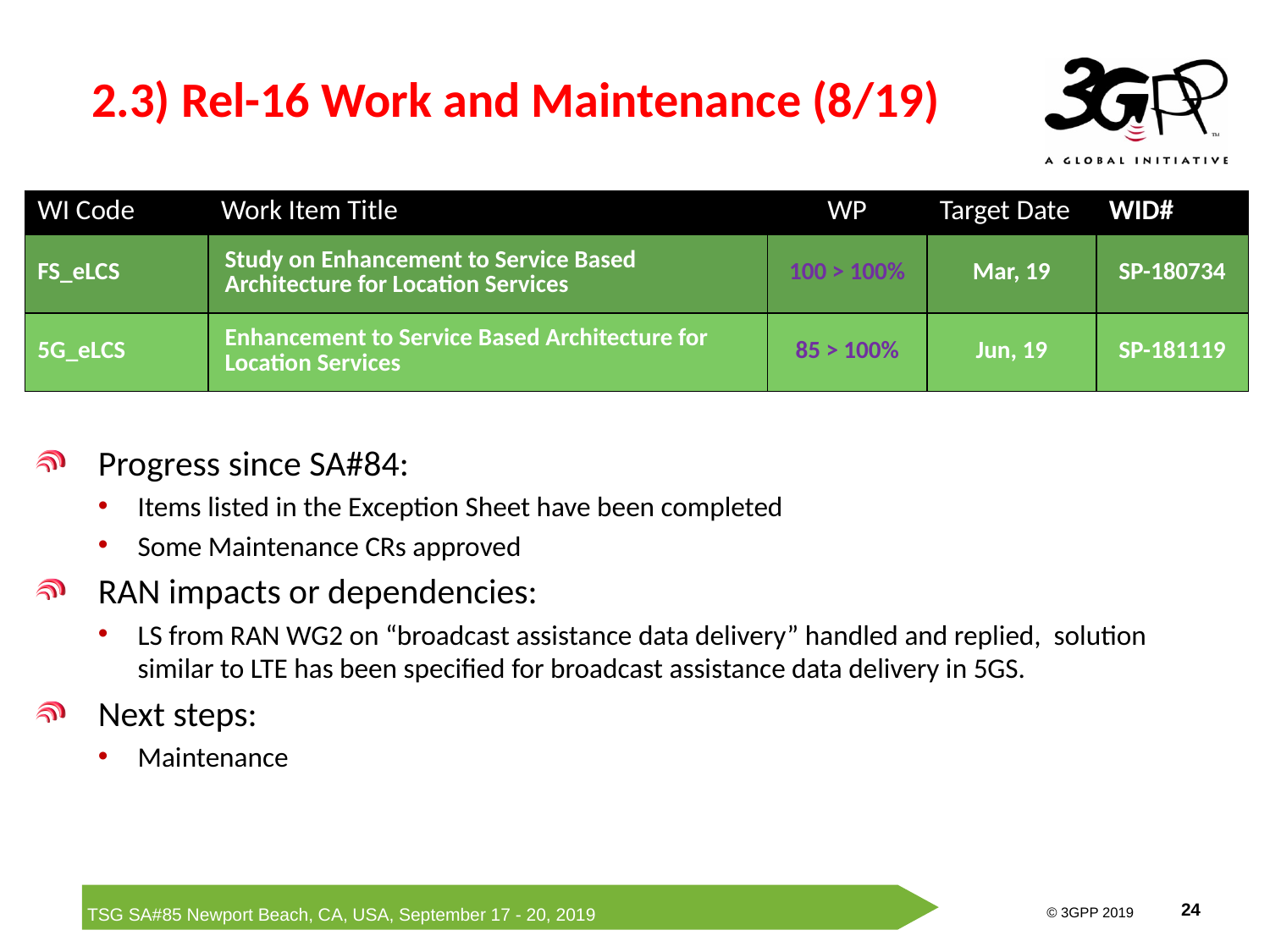

# 2.3) Rel-16 Work and Maintenance (8/19)
| WI Code | Work Item Title | WP | Target Date | WID# |
| --- | --- | --- | --- | --- |
| FS\_eLCS | Study on Enhancement to Service Based Architecture for Location Services | 100 > 100% | Mar, 19 | SP-180734 |
| 5G\_eLCS | Enhancement to Service Based Architecture for Location Services | 85 > 100% | Jun, 19 | SP-181119 |
Progress since SA#84:
Items listed in the Exception Sheet have been completed
Some Maintenance CRs approved
RAN impacts or dependencies:
LS from RAN WG2 on “broadcast assistance data delivery” handled and replied,  solution similar to LTE has been specified for broadcast assistance data delivery in 5GS.
Next steps:
Maintenance